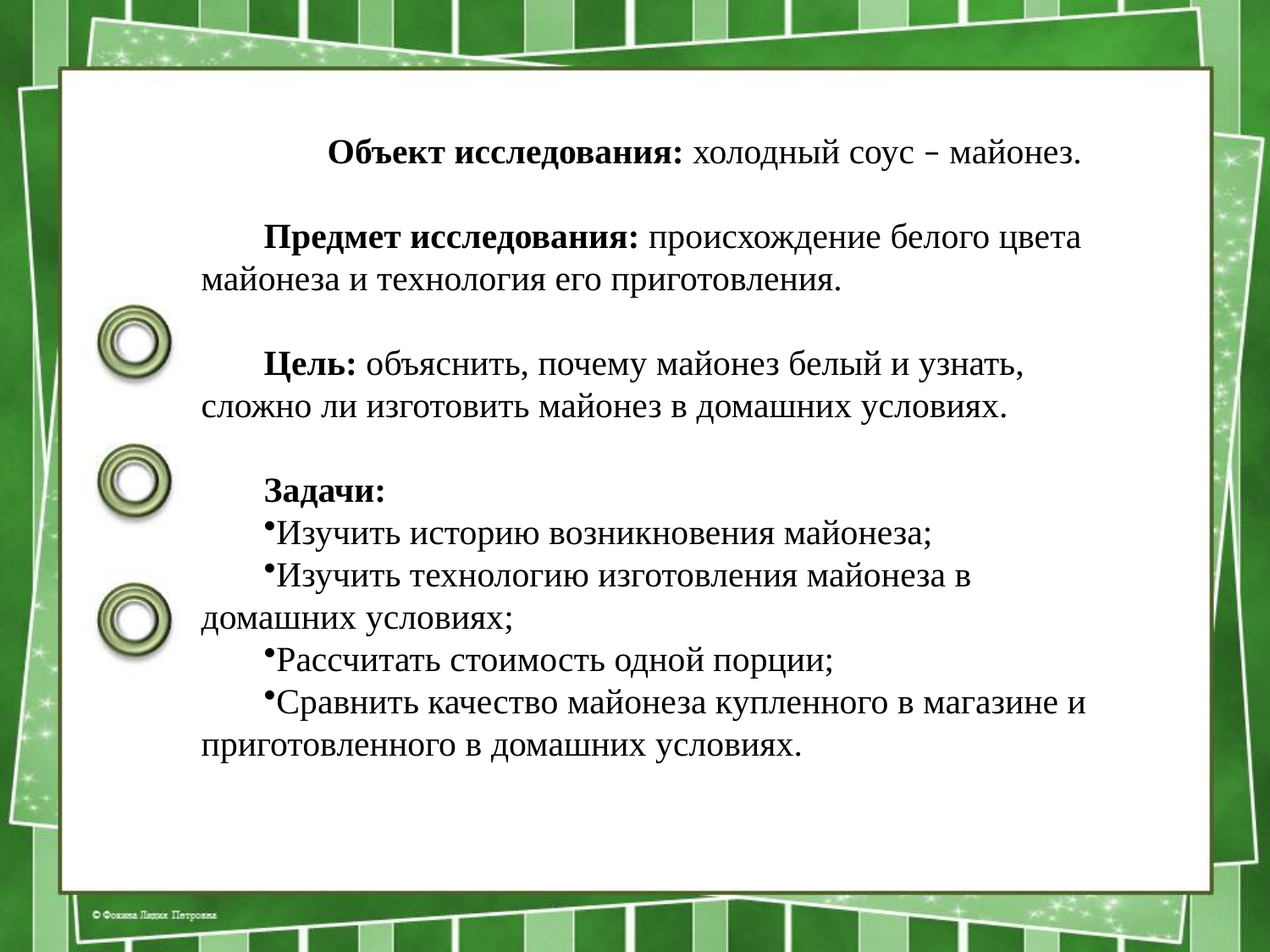

Объект исследования: холодный соус – майонез.

Предмет исследования: происхождение белого цвета майонеза и технология его приготовления.

Цель: объяснить, почему майонез белый и узнать,  сложно ли изготовить майонез в домашних условиях.

Задачи:
Изучить историю возникновения майонеза;
Изучить технологию изготовления майонеза в домашних условиях;
Рассчитать стоимость одной порции;
Сравнить качество майонеза купленного в магазине и приготовленного в домашних условиях.